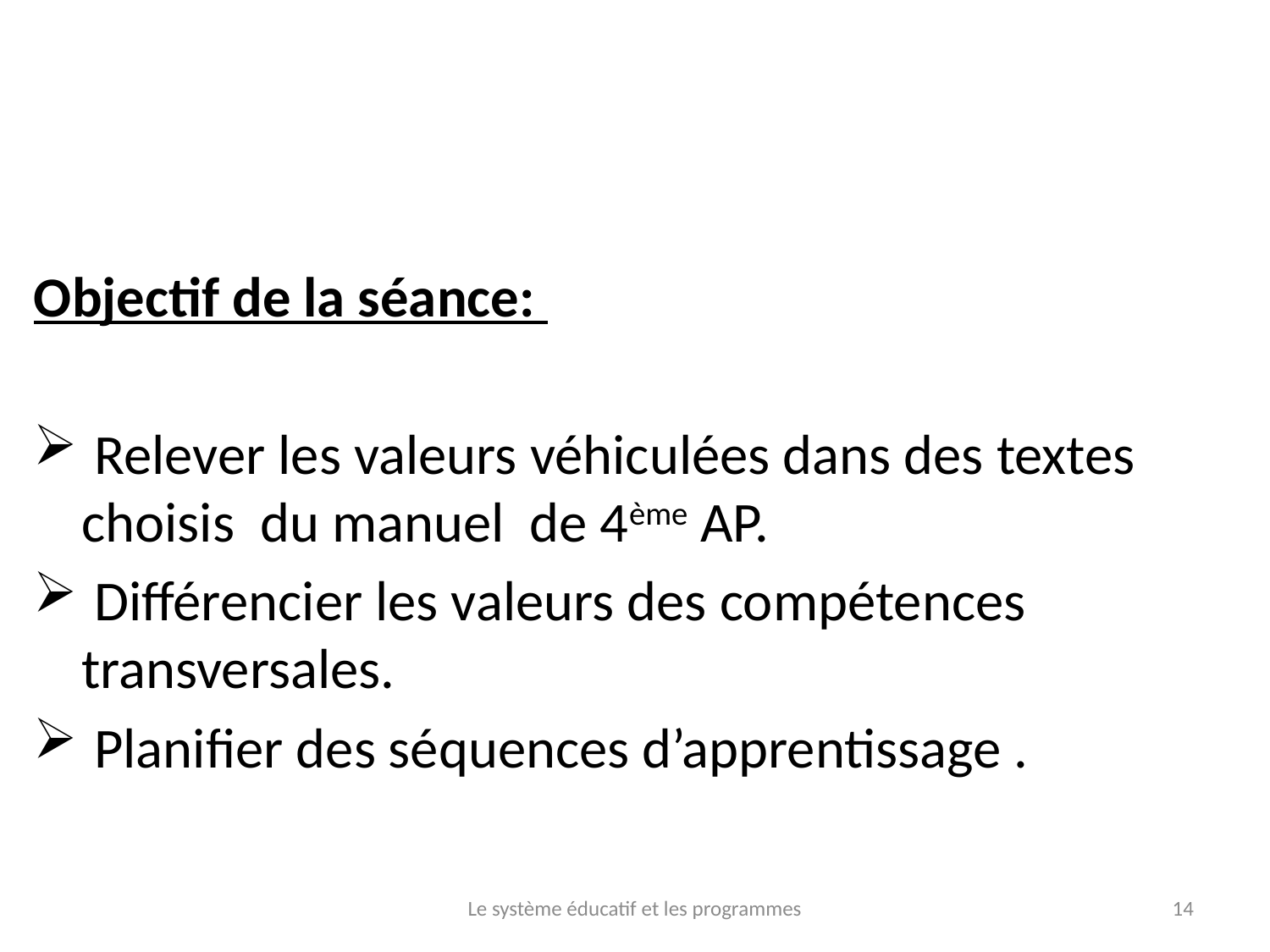

Objectif de la séance:

 Relever les valeurs véhiculées dans des textes choisis  du manuel  de 4ème AP.
 Différencier les valeurs des compétences transversales.
 Planifier des séquences d’apprentissage .
Le système éducatif et les programmes
14